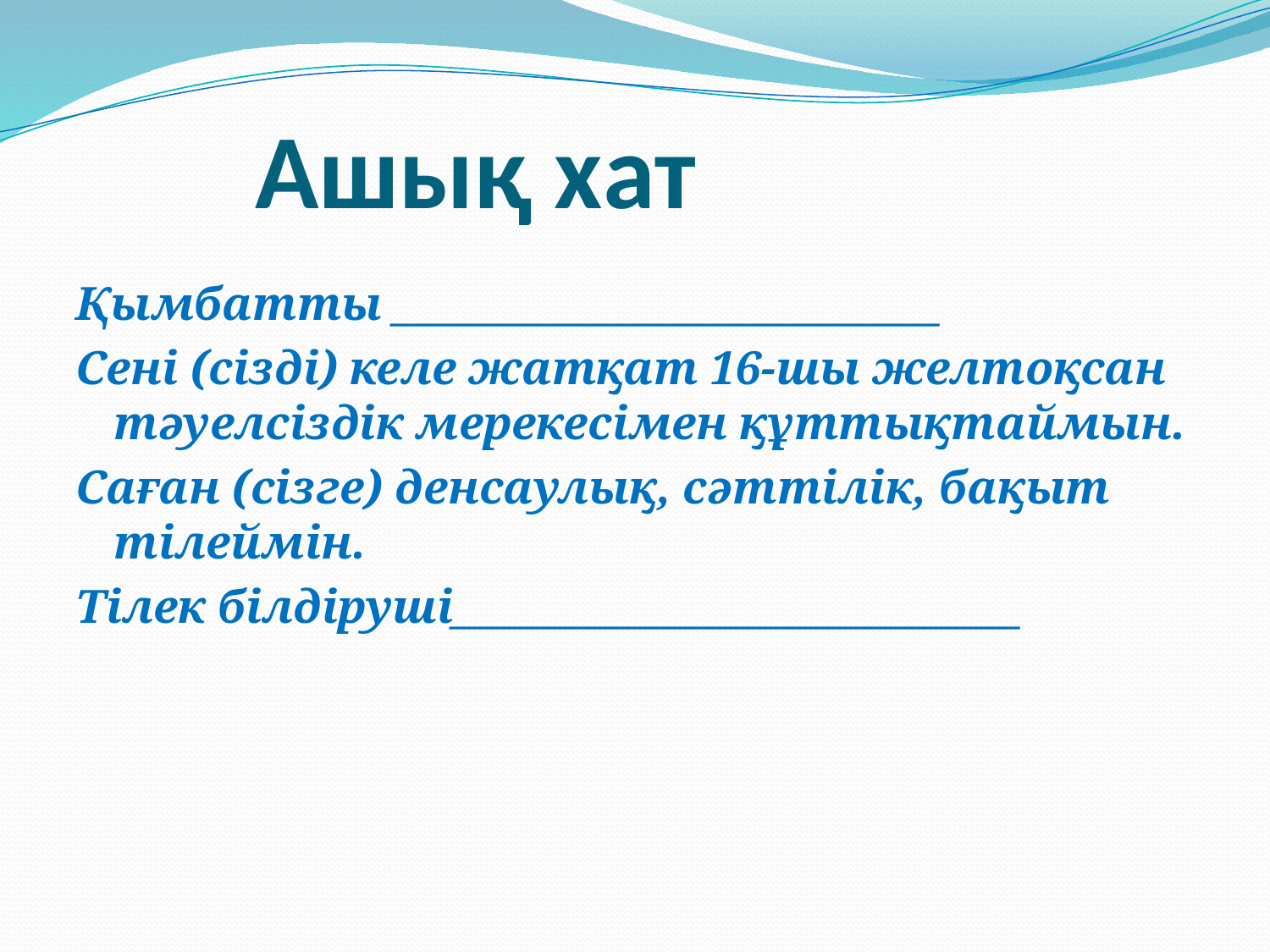

# Ашық хат
Қымбатты __________________________
Сені (сізді) келе жатқат 16-шы желтоқсан тәуелсіздік мерекесімен құттықтаймын.
Саған (сізге) денсаулық, сәттілік, бақыт тілеймін.
Тілек білдіруші___________________________